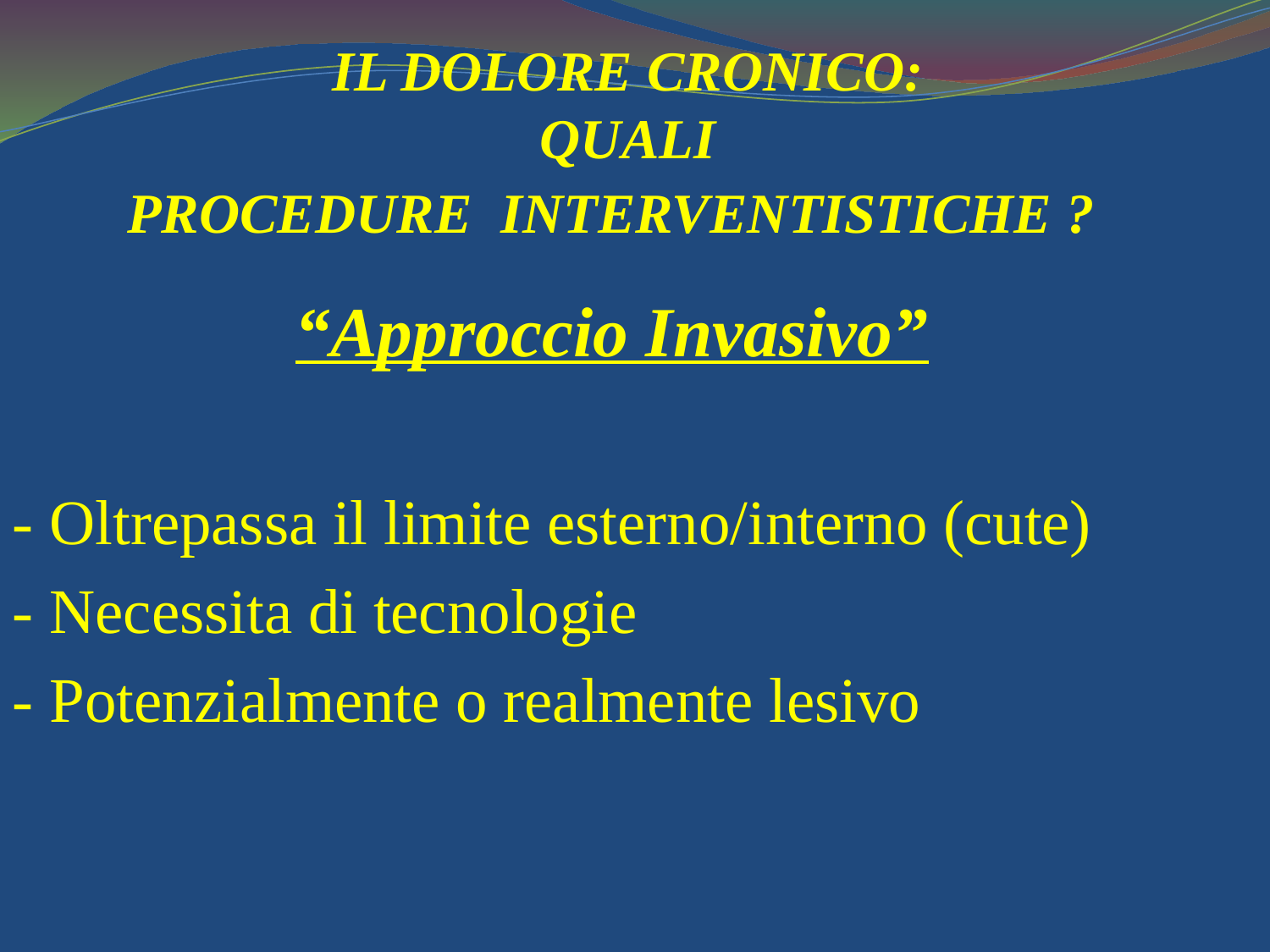

# IL DOLORE CRONICO: QUALI PROCEDURE  INTERVENTISTICHE ?
	     “Approccio Invasivo”

- Oltrepassa il limite esterno/interno (cute)
- Necessita di tecnologie
- Potenzialmente o realmente lesivo